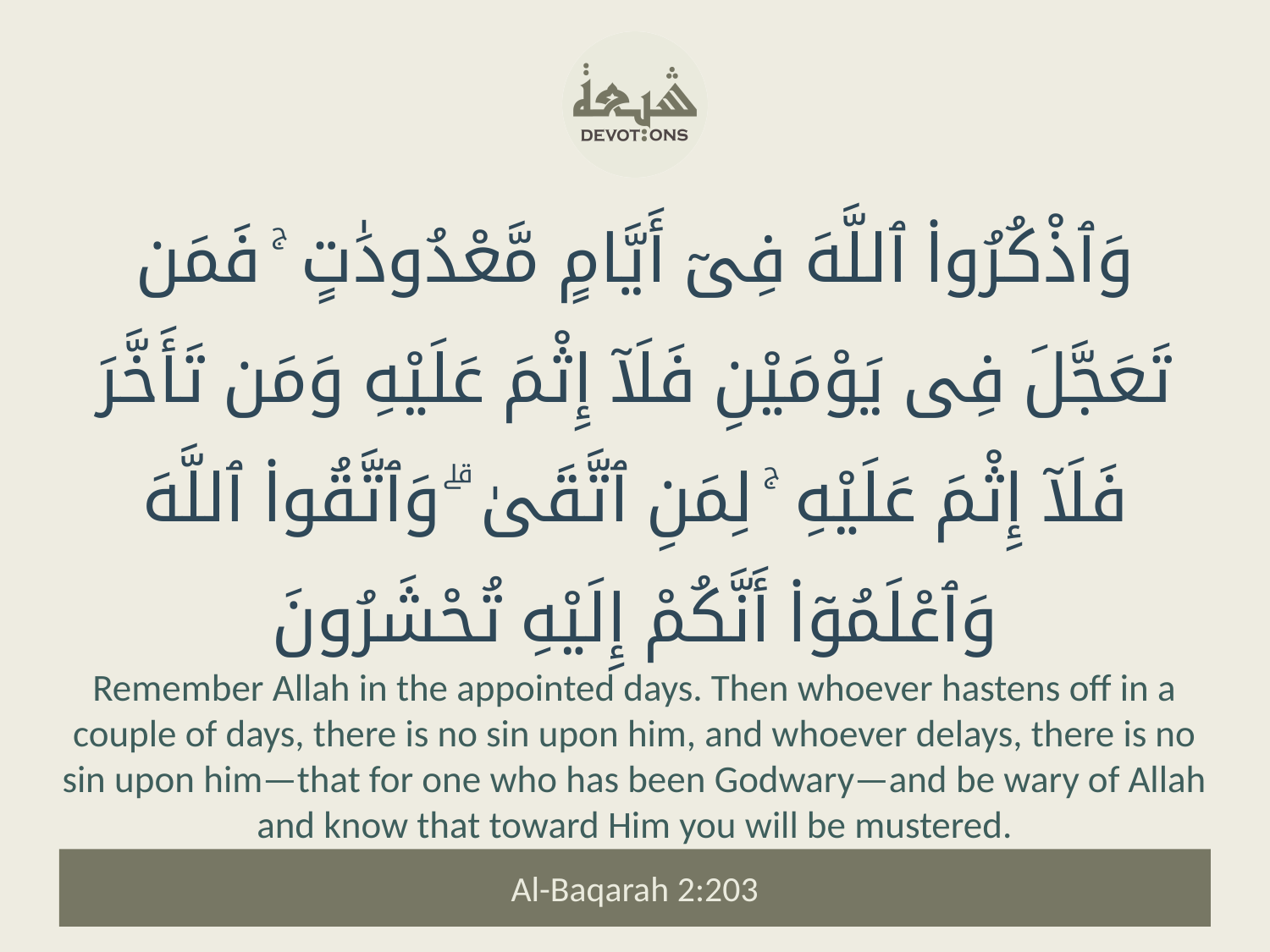

وَٱذْكُرُوا۟ ٱللَّهَ فِىٓ أَيَّامٍ مَّعْدُودَٰتٍ ۚ فَمَن تَعَجَّلَ فِى يَوْمَيْنِ فَلَآ إِثْمَ عَلَيْهِ وَمَن تَأَخَّرَ فَلَآ إِثْمَ عَلَيْهِ ۚ لِمَنِ ٱتَّقَىٰ ۗ وَٱتَّقُوا۟ ٱللَّهَ وَٱعْلَمُوٓا۟ أَنَّكُمْ إِلَيْهِ تُحْشَرُونَ
Remember Allah in the appointed days. Then whoever hastens off in a couple of days, there is no sin upon him, and whoever delays, there is no sin upon him—that for one who has been Godwary—and be wary of Allah and know that toward Him you will be mustered.
Al-Baqarah 2:203